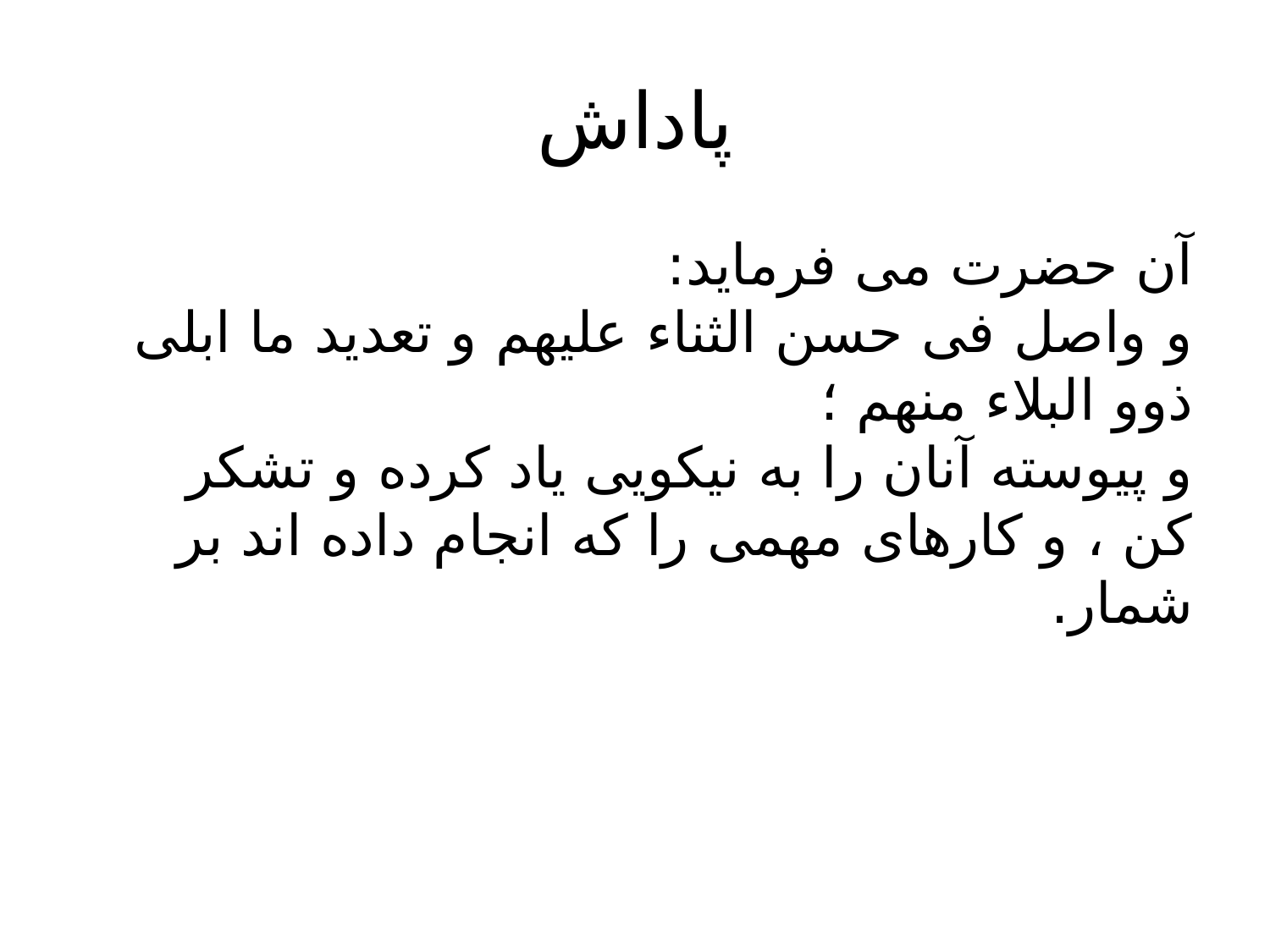

# پاداش
آن حضرت مى فرمايد:
و واصل فى حسن الثناء عليهم و تعديد ما ابلى ذوو البلاء منهم ؛
و پيوسته آنان را به نيكويى ياد كرده و تشكر كن ، و كارهاى مهمى را كه انجام داده اند بر شمار.